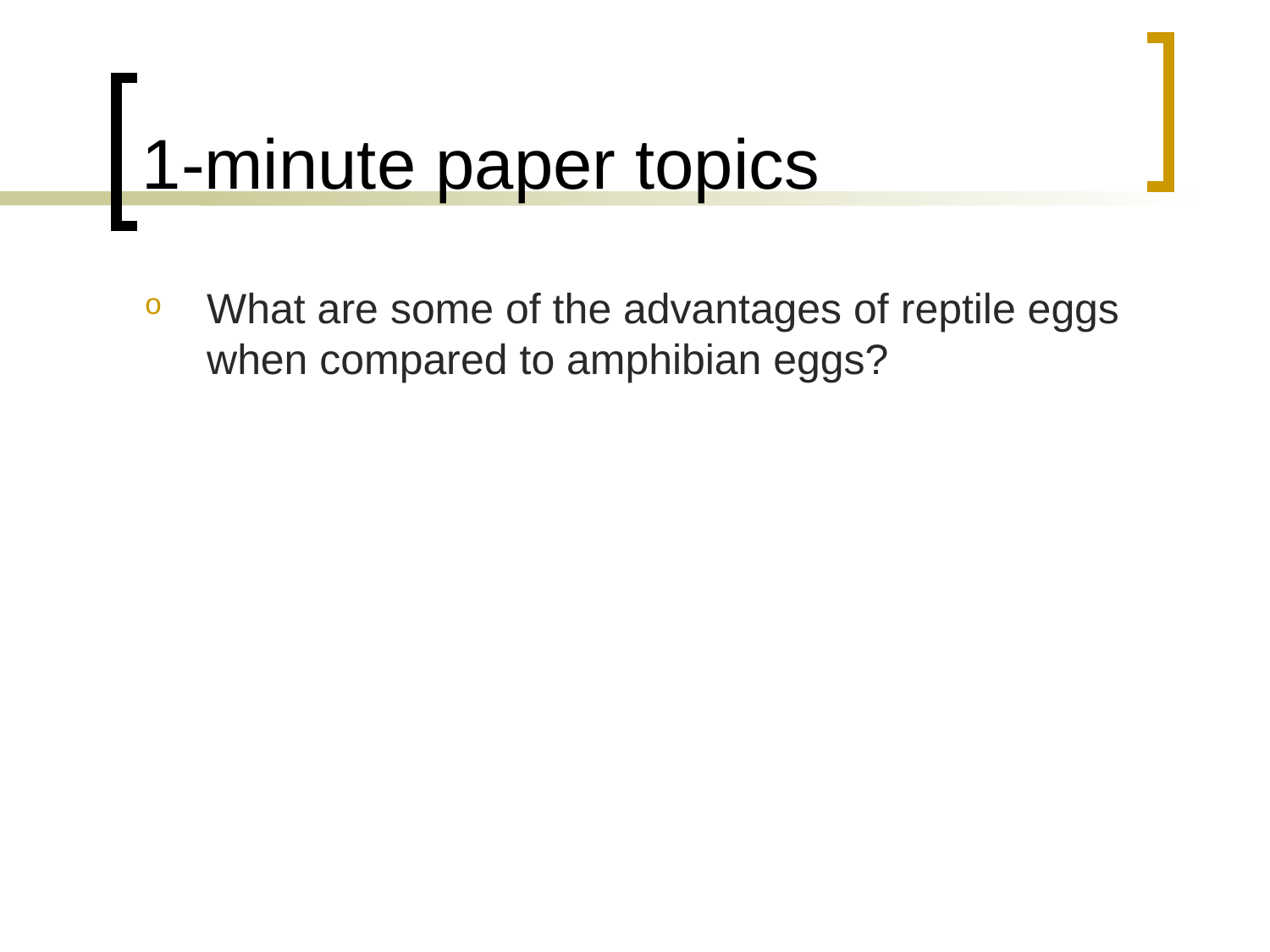

# 1-minute paper topics
What are some of the advantages of reptile eggs when compared to amphibian eggs?